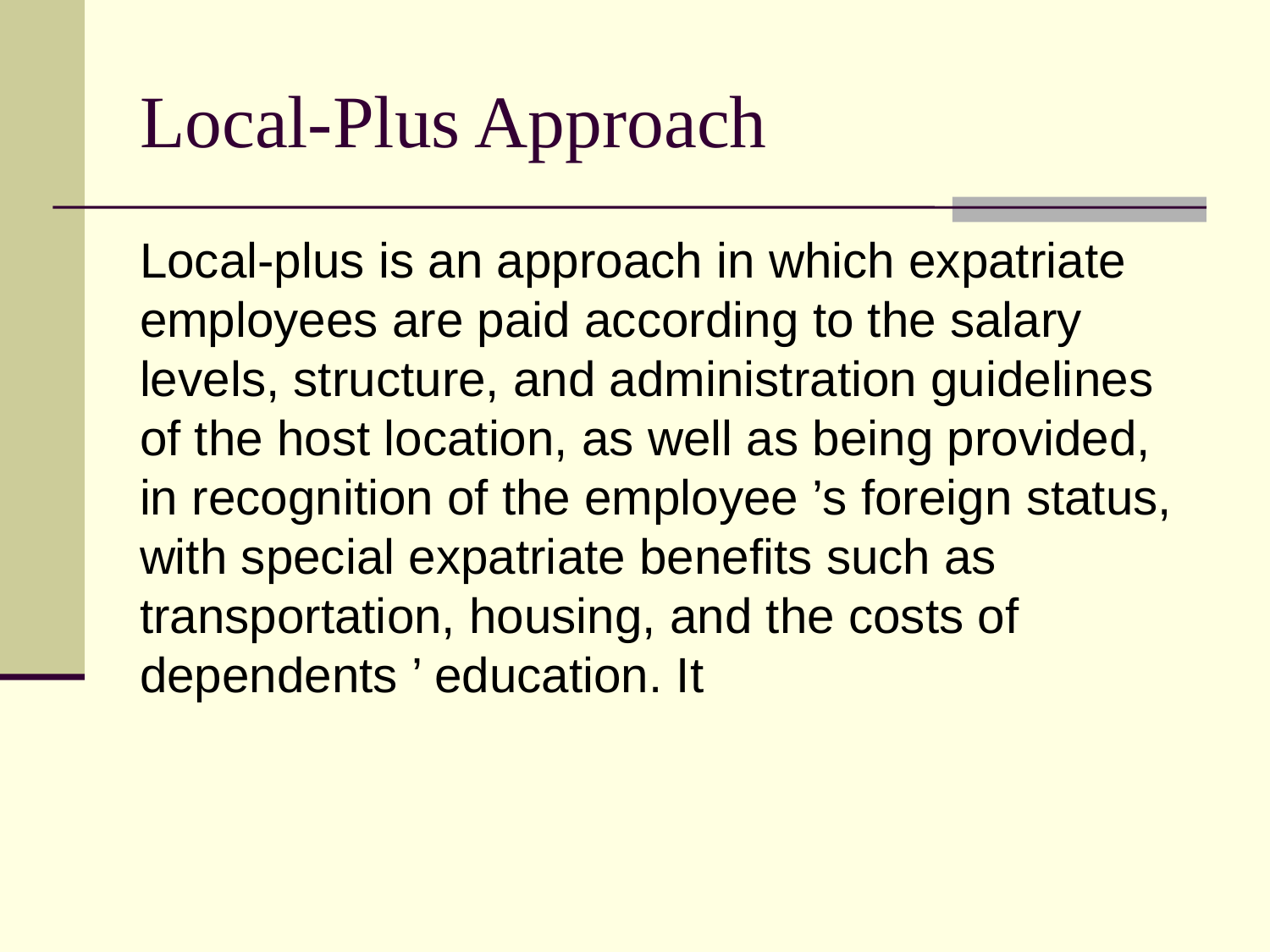

# Local-Plus Approach
Local-plus is an approach in which expatriate employees are paid according to the salary levels, structure, and administration guidelines of the host location, as well as being provided, in recognition of the employee ’s foreign status, with special expatriate benefits such as transportation, housing, and the costs of dependents ’ education. It